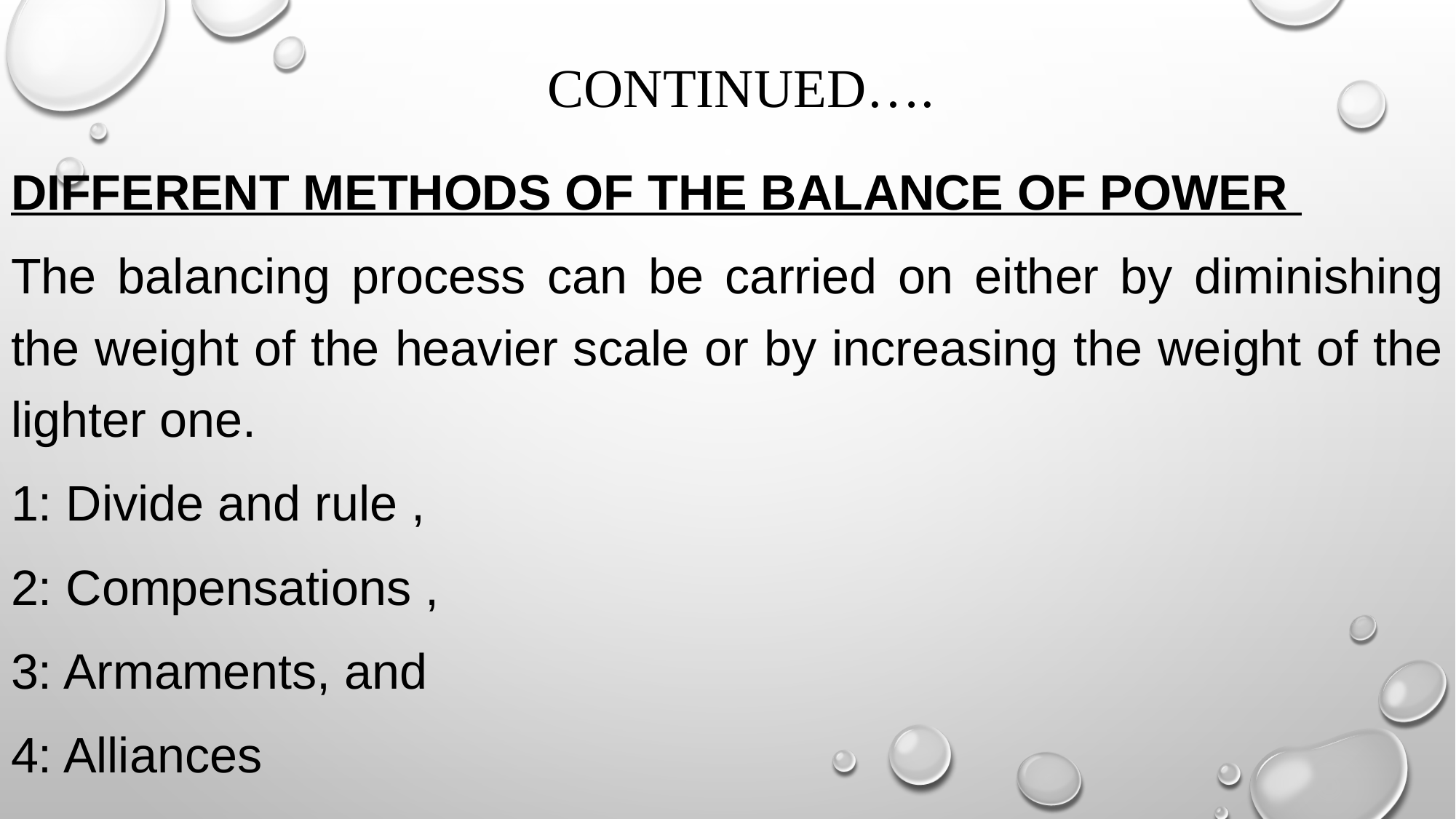

# continued….
DIFFERENT METHODS OF THE BALANCE OF POWER
The balancing process can be carried on either by diminishing the weight of the heavier scale or by increasing the weight of the lighter one.
1: Divide and rule ,
2: Compensations ,
3: Armaments, and
4: Alliances